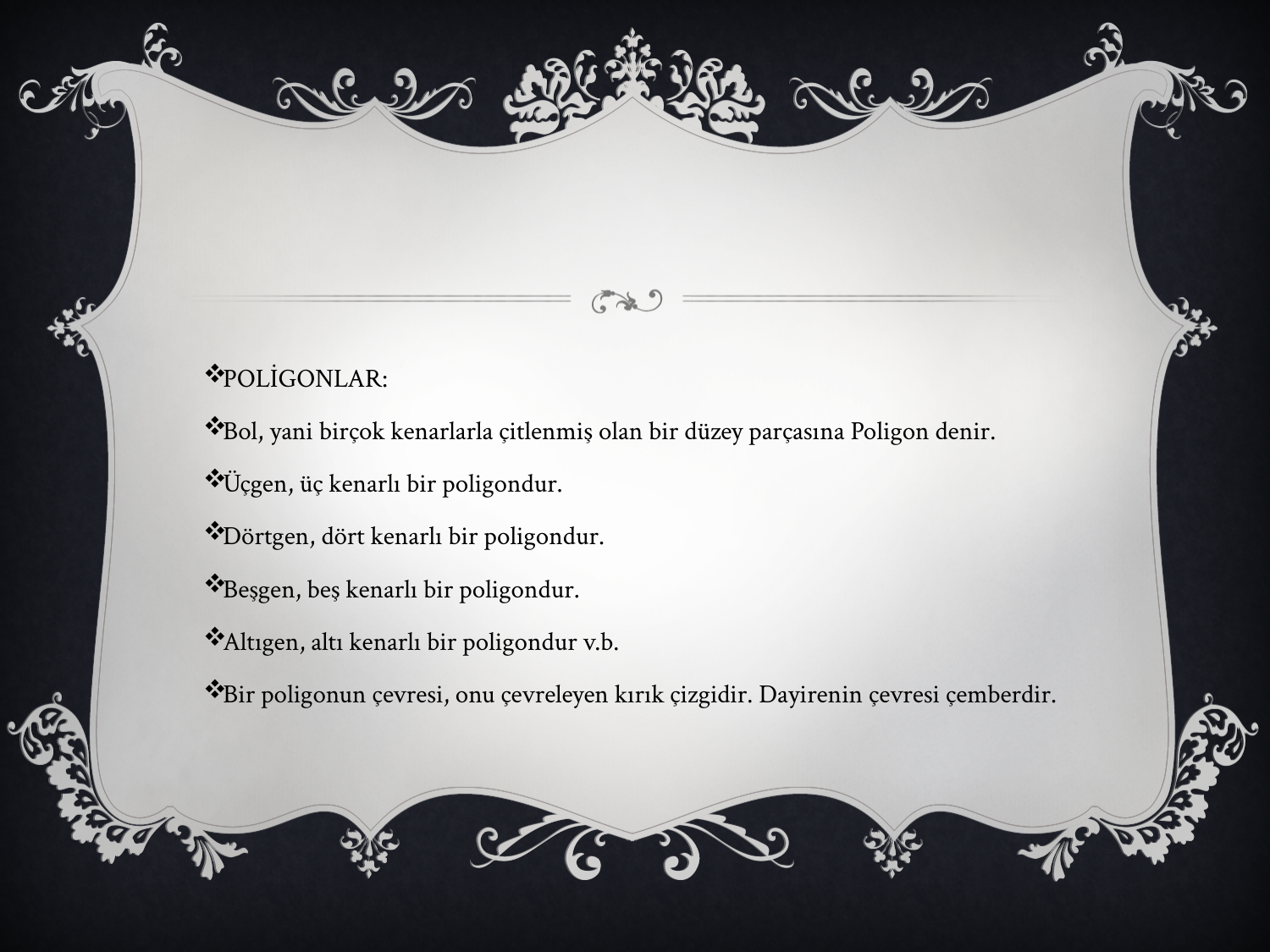

#
POLİGONLAR:
Bol, yani birçok kenarlarla çitlenmiş olan bir düzey parçasına Poligon denir.
Üçgen, üç kenarlı bir poligondur.
Dörtgen, dört kenarlı bir poligondur.
Beşgen, beş kenarlı bir poligondur.
Altıgen, altı kenarlı bir poligondur v.b.
Bir poligonun çevresi, onu çevreleyen kırık çizgidir. Dayirenin çevresi çemberdir.